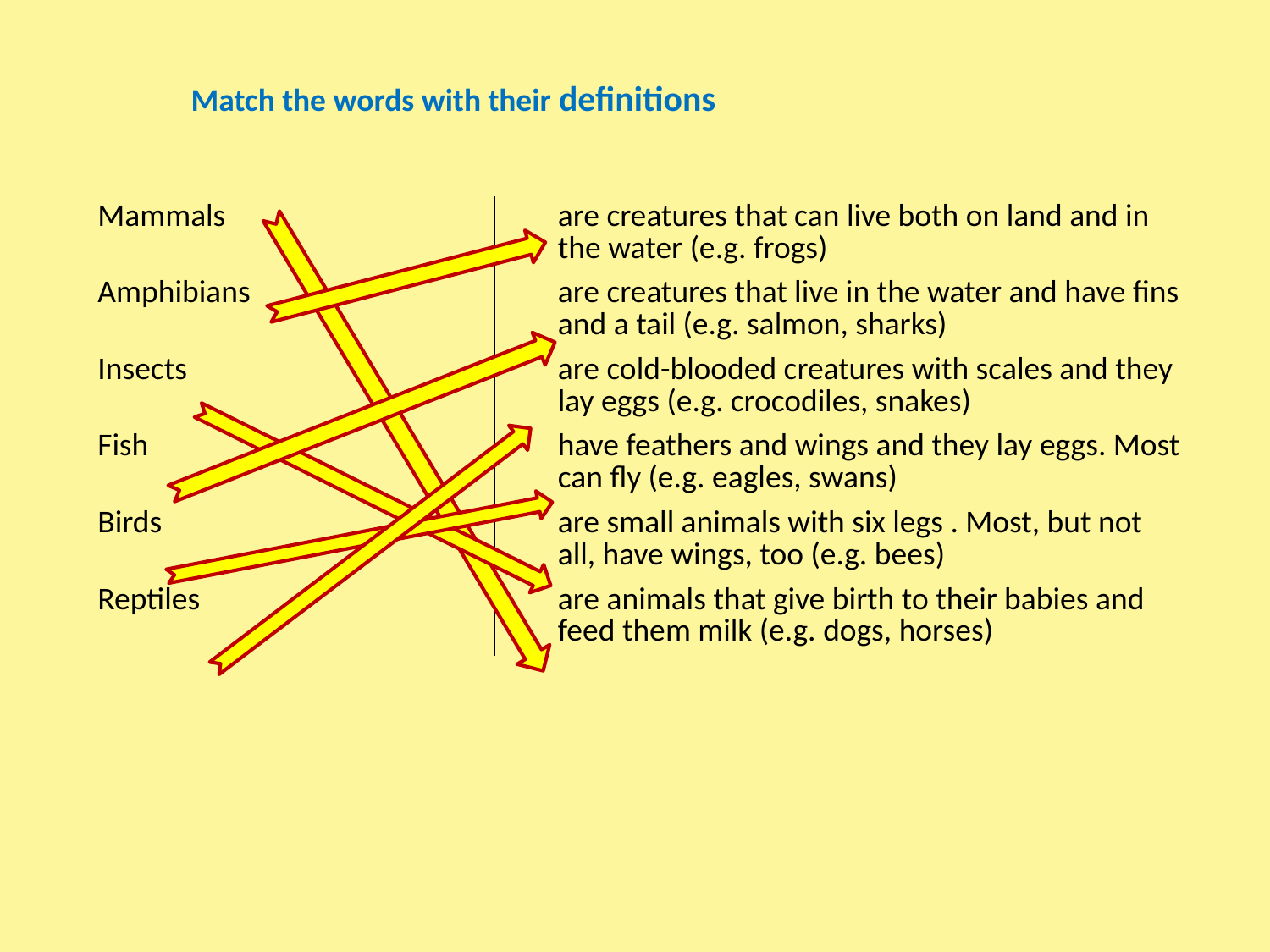

Match the words with their definitions
| Mammals | are creatures that can live both on land and in the water (e.g. frogs) |
| --- | --- |
| Amphibians | are creatures that live in the water and have fins and a tail (e.g. salmon, sharks) |
| Insects | are cold-blooded creatures with scales and they lay eggs (e.g. crocodiles, snakes) |
| Fish | have feathers and wings and they lay eggs. Most can fly (e.g. eagles, swans) |
| Birds | are small animals with six legs . Most, but not all, have wings, too (e.g. bees) |
| Reptiles | are animals that give birth to their babies and feed them milk (e.g. dogs, horses) |